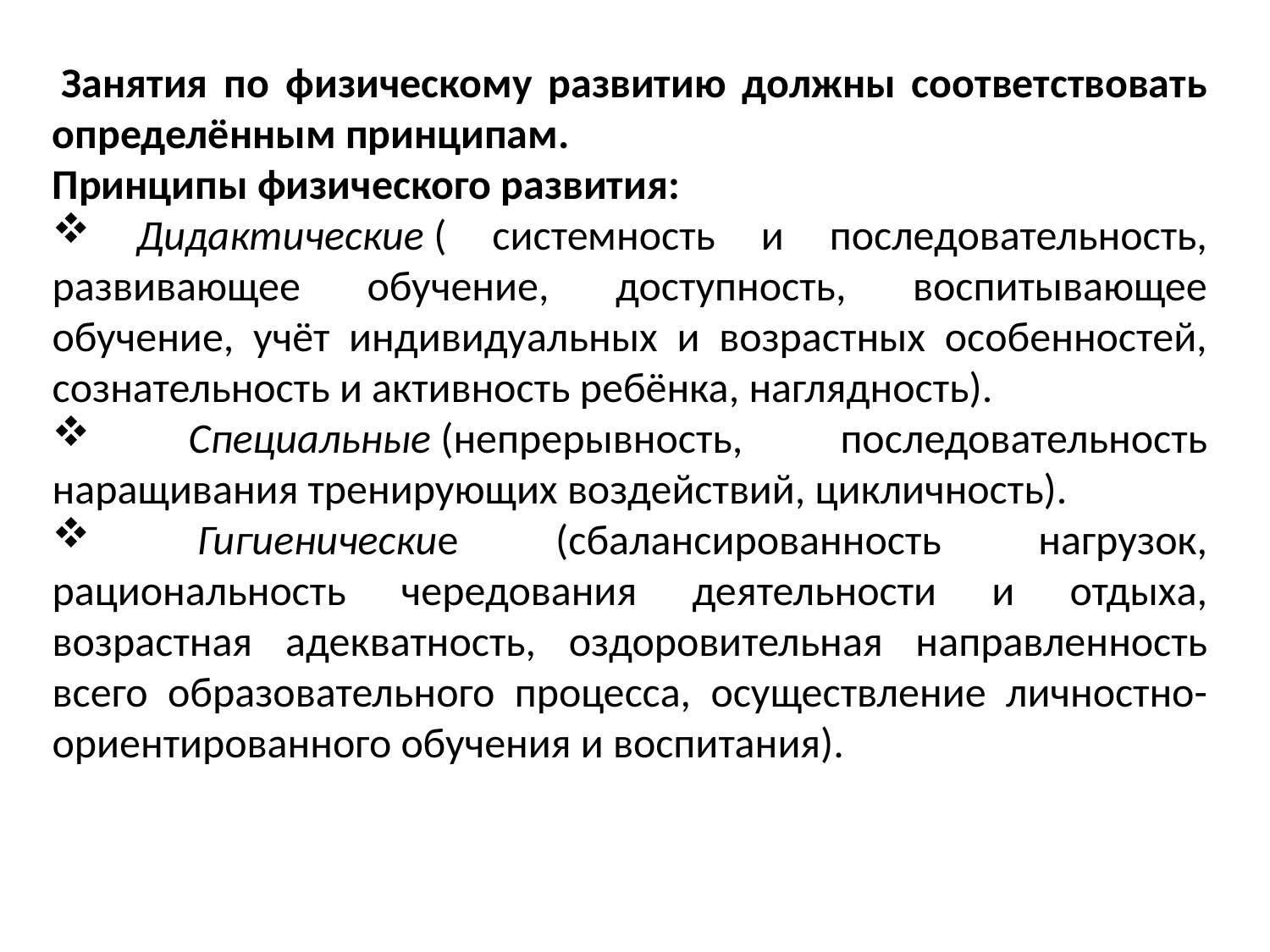

Занятия по физическому развитию должны соответствовать определённым принципам.
Принципы физического развития:
 Дидактические ( системность и последовательность, развивающее обучение, доступность, воспитывающее обучение, учёт индивидуальных и возрастных особенностей, сознательность и активность ребёнка, наглядность).
 Специальные (непрерывность, последовательность наращивания тренирующих воздействий, цикличность).
  Гигиенические (сбалансированность нагрузок, рациональность чередования деятельности и отдыха, возрастная адекватность, оздоровительная направленность всего образовательного процесса, осуществление личностно-ориентированного обучения и воспитания).